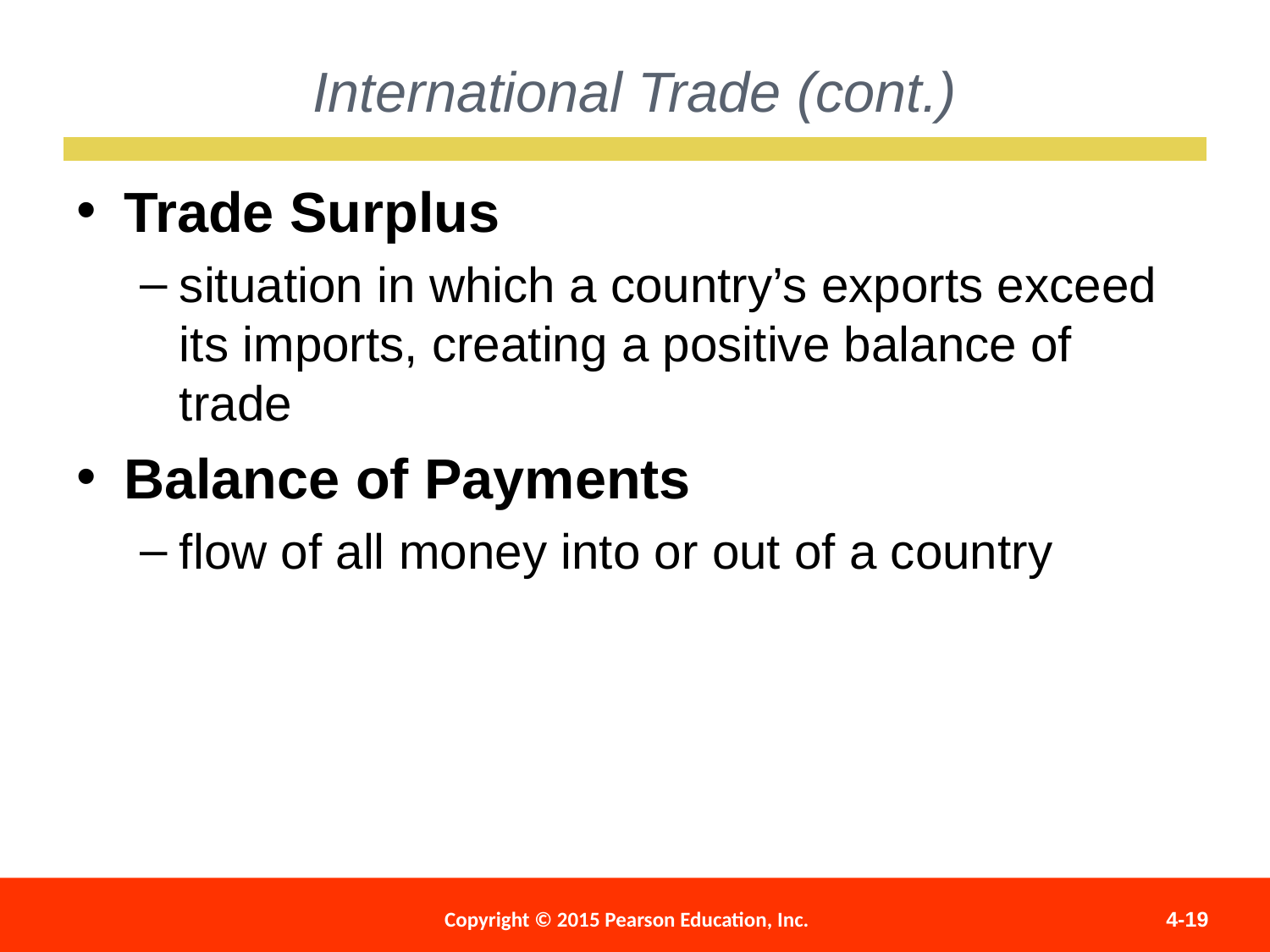

International Trade (cont.)
Trade Surplus
situation in which a country’s exports exceed its imports, creating a positive balance of trade
Balance of Payments
flow of all money into or out of a country